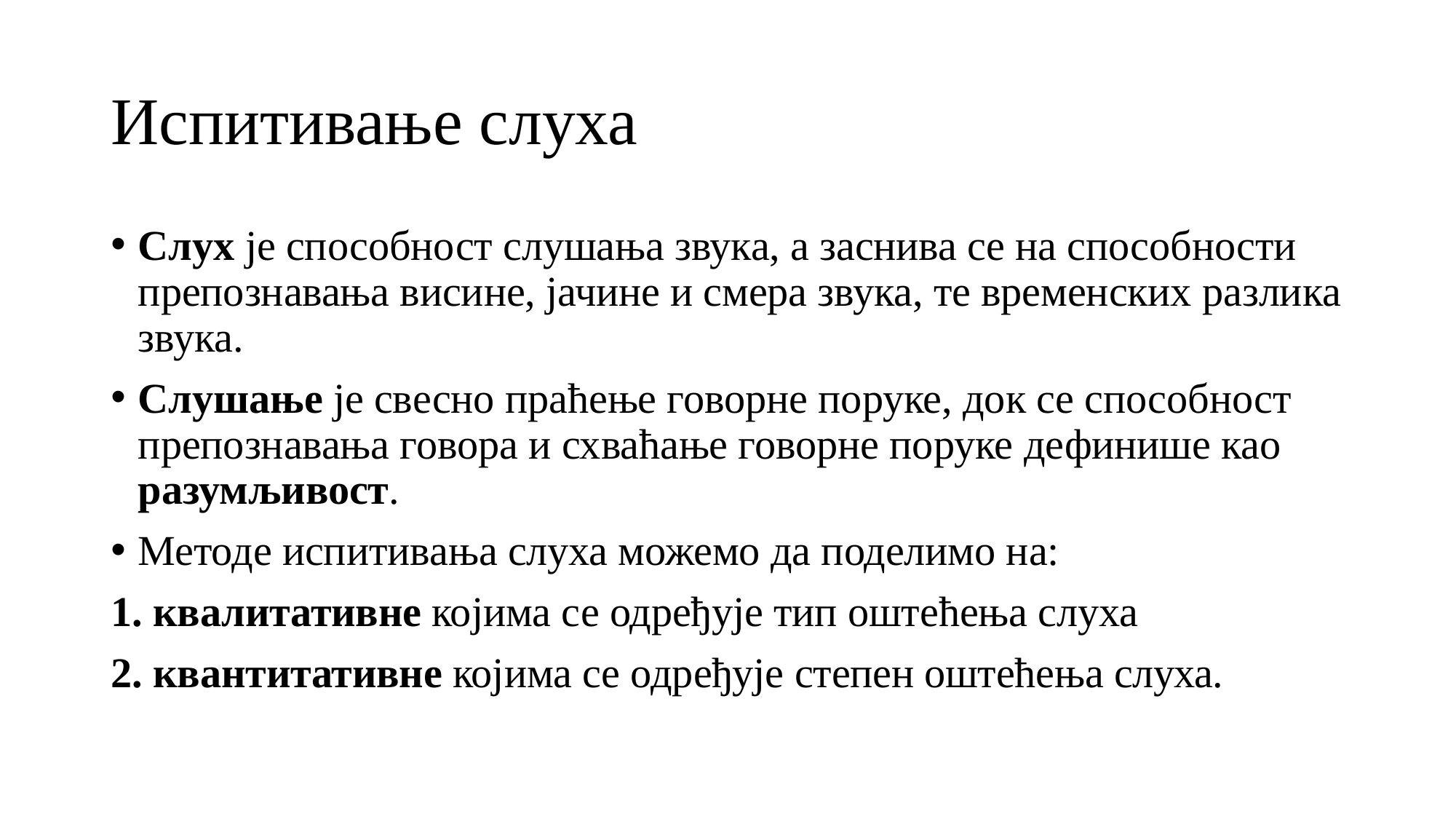

# Испитивање слуха
Слух је способност слушања звука, а заснива се на способности препознавања висине, јачине и смера звука, те временских разлика звука.
Слушање је свесно праћење говорне поруке, док се способност препознавања говора и схваћање говорне поруке дефинише као разумљивост.
Методе испитивања слуха можемо да поделимо на:
1. квалитативне којима се одређује тип оштећења слуха
2. квантитативне којима се одређује степен оштећења слуха.